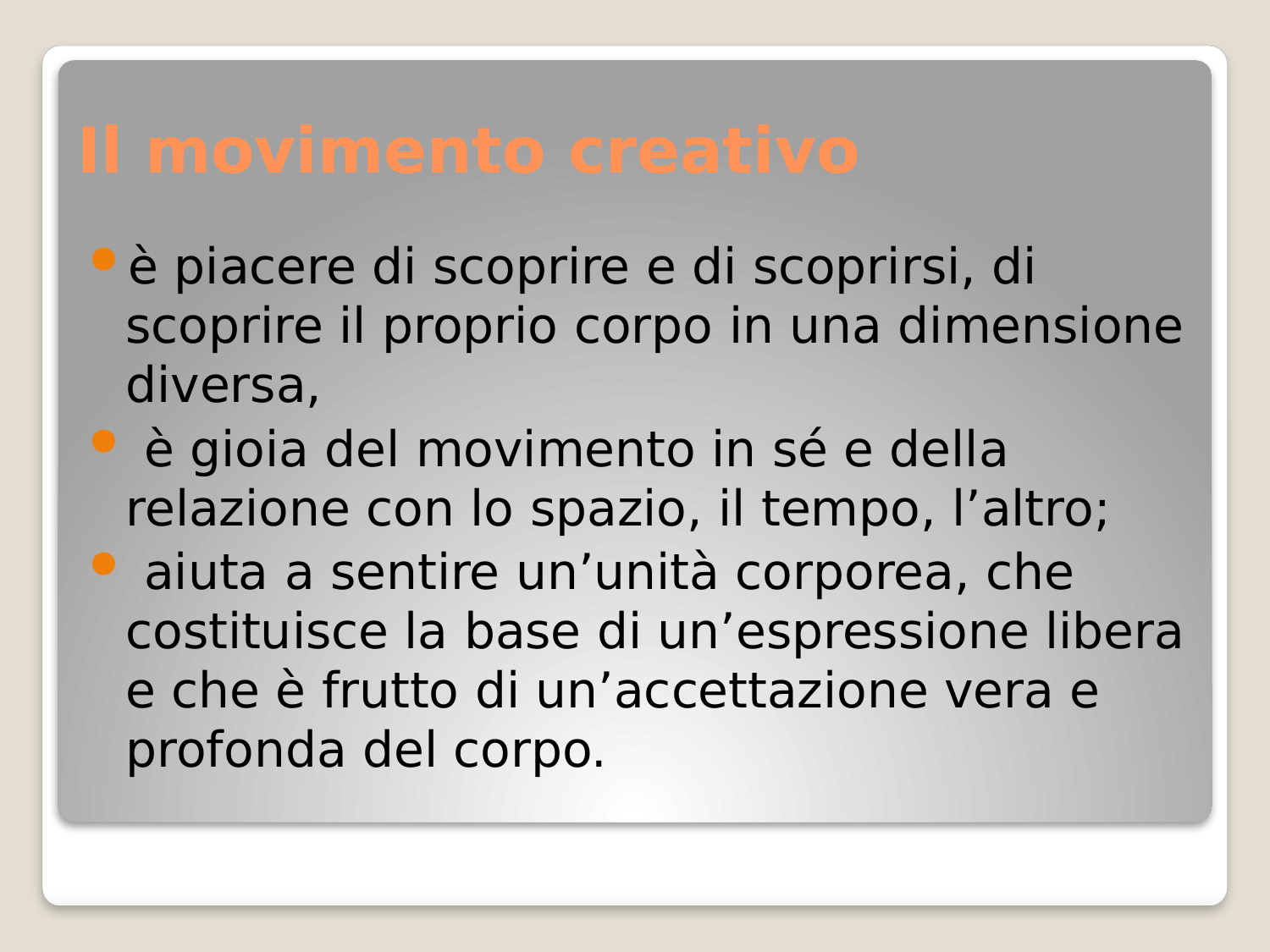

# Il movimento creativo
è piacere di scoprire e di scoprirsi, di scoprire il proprio corpo in una dimensione diversa,
 è gioia del movimento in sé e della relazione con lo spazio, il tempo, l’altro;
 aiuta a sentire un’unità corporea, che costituisce la base di un’espressione libera e che è frutto di un’accettazione vera e profonda del corpo.